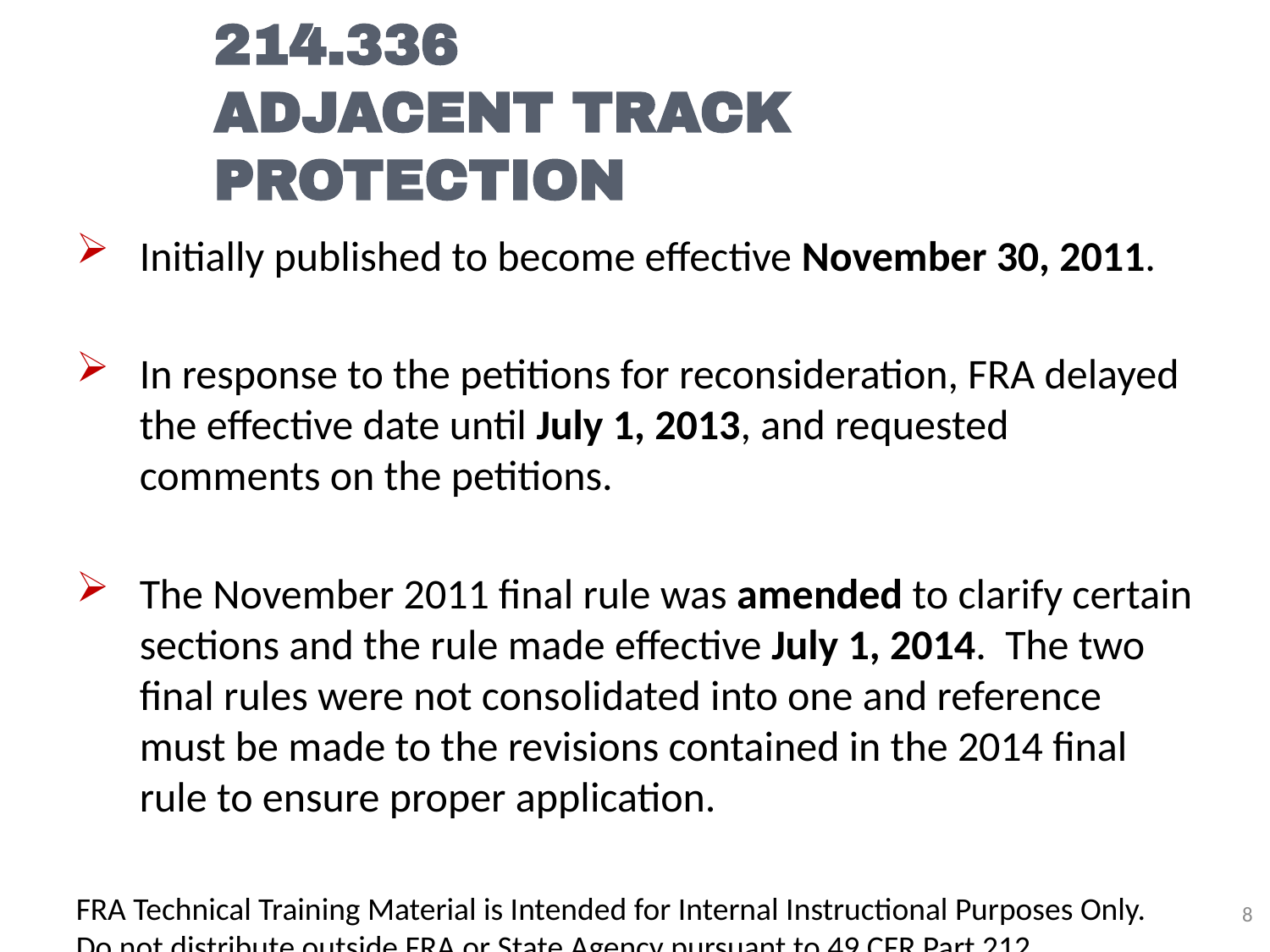

# 214.336 Adjacent Track Protection
Initially published to become effective November 30, 2011.

In response to the petitions for reconsideration, FRA delayed the effective date until July 1, 2013, and requested comments on the petitions.

The November 2011 final rule was amended to clarify certain sections and the rule made effective July 1, 2014.  The two final rules were not consolidated into one and reference must be made to the revisions contained in the 2014 final rule to ensure proper application.

FRA Technical Training Material is Intended for Internal Instructional Purposes Only.
Do not distribute outside FRA or State Agency pursuant to 49 CFR Part 212.
8